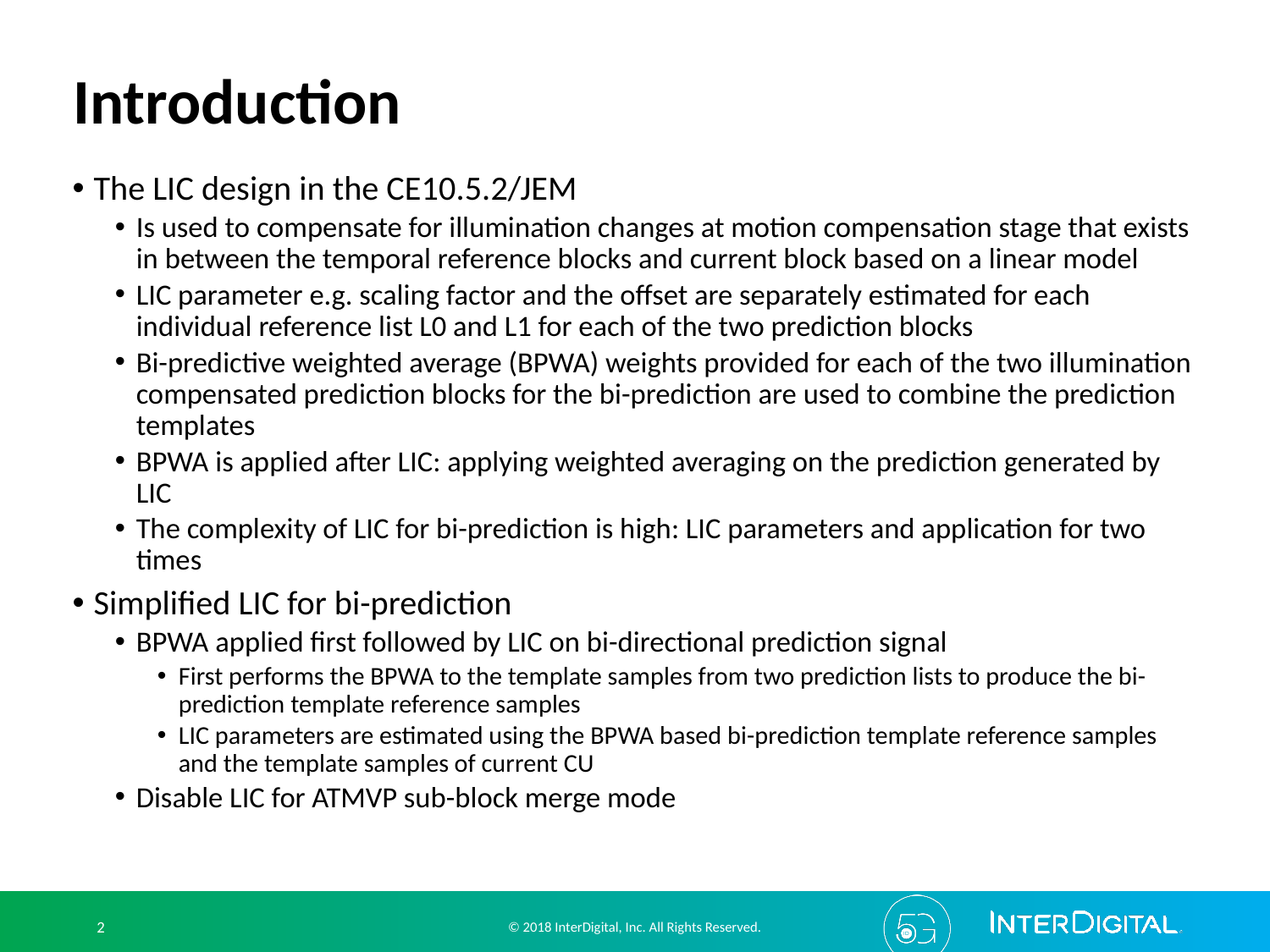

# Introduction
The LIC design in the CE10.5.2/JEM
Is used to compensate for illumination changes at motion compensation stage that exists in between the temporal reference blocks and current block based on a linear model
LIC parameter e.g. scaling factor and the offset are separately estimated for each individual reference list L0 and L1 for each of the two prediction blocks
Bi-predictive weighted average (BPWA) weights provided for each of the two illumination compensated prediction blocks for the bi-prediction are used to combine the prediction templates
BPWA is applied after LIC: applying weighted averaging on the prediction generated by LIC
The complexity of LIC for bi-prediction is high: LIC parameters and application for two times
Simplified LIC for bi-prediction
BPWA applied first followed by LIC on bi-directional prediction signal
First performs the BPWA to the template samples from two prediction lists to produce the bi-prediction template reference samples
LIC parameters are estimated using the BPWA based bi-prediction template reference samples and the template samples of current CU
Disable LIC for ATMVP sub-block merge mode
© 2018 InterDigital, Inc. All Rights Reserved.
2